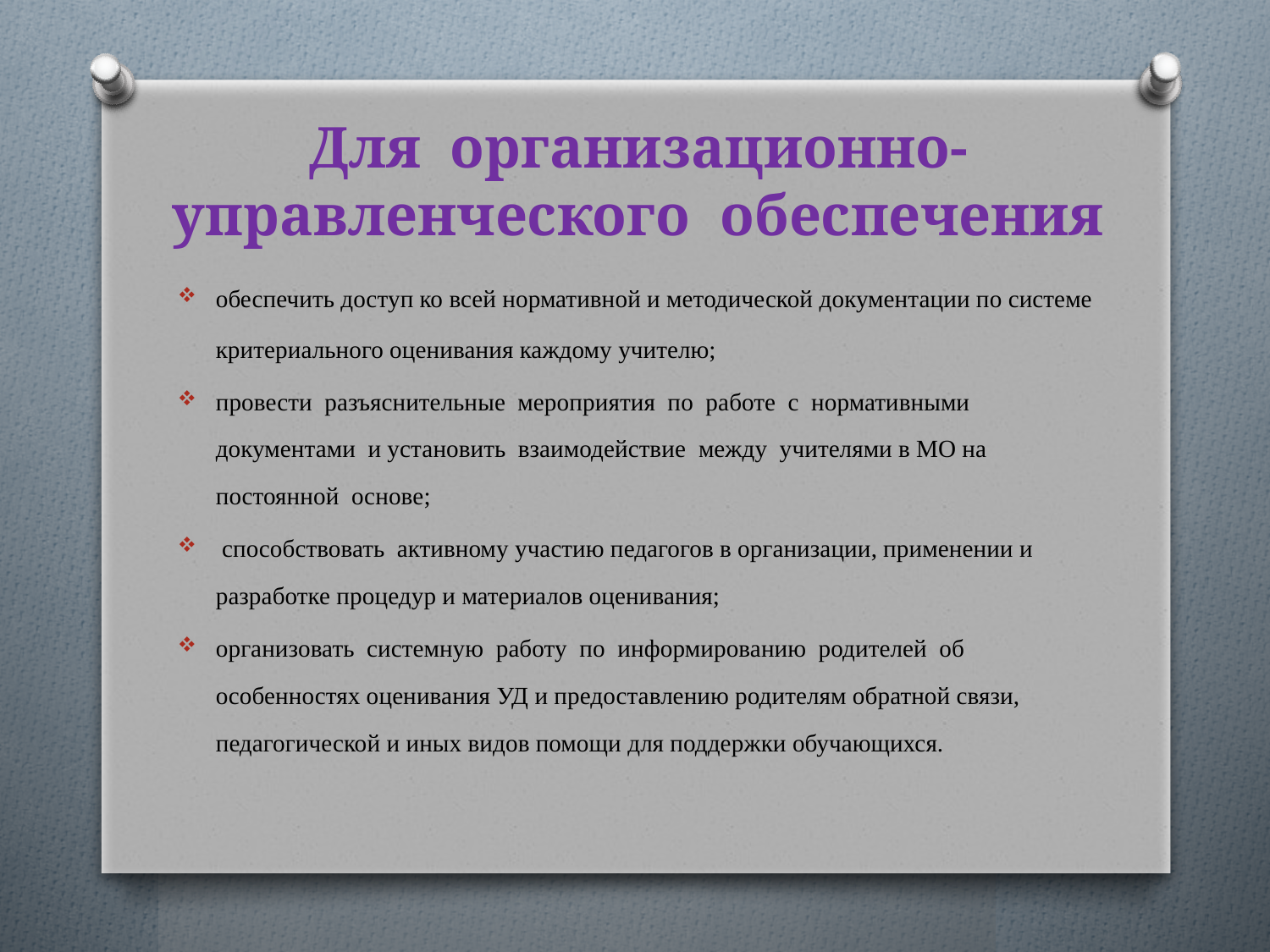

# Для  организационно-управленческого  обеспечения
обеспечить доступ ко всей нормативной и методической документации по системе критериального оценивания каждому учителю;
провести  разъяснительные  мероприятия  по  работе  с  нормативными документами  и установить  взаимодействие  между  учителями в МО на  постоянной  основе;
 способствовать  активному участию педагогов в организации, применении и разработке процедур и материалов оценивания;
организовать  системную  работу  по  информированию  родителей  об особенностях оценивания УД и предоставлению родителям обратной связи, педагогической и иных видов помощи для поддержки обучающихся.